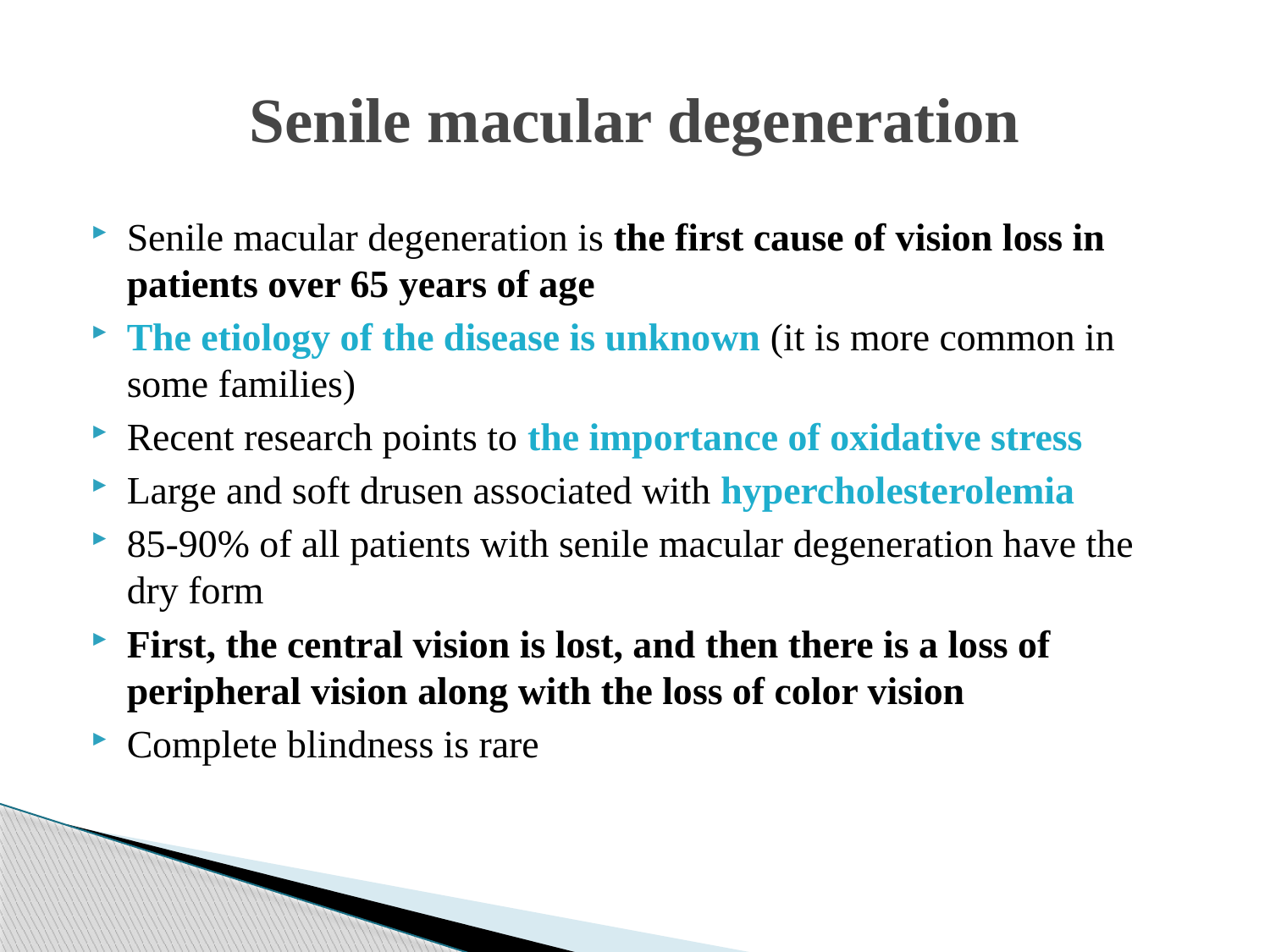

# Senile macular degeneration
Senile macular degeneration is the first cause of vision loss in patients over 65 years of age
The etiology of the disease is unknown (it is more common in some families)
Recent research points to the importance of oxidative stress
Large and soft drusen associated with hypercholesterolemia
85-90% of all patients with senile macular degeneration have the dry form
First, the central vision is lost, and then there is a loss of peripheral vision along with the loss of color vision
Complete blindness is rare